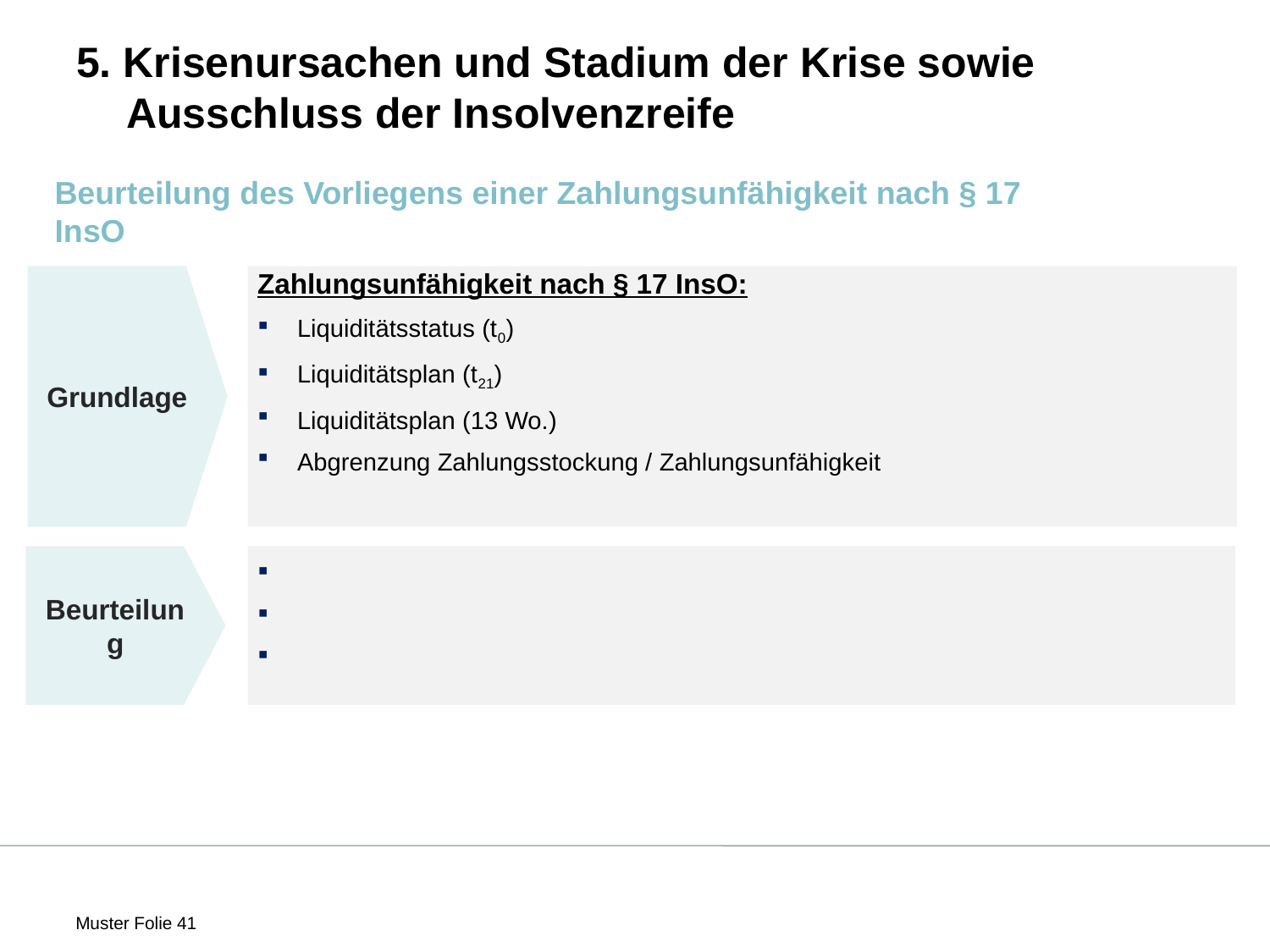

# 5. Krisenursachen und Stadium der Krise sowie Ausschluss der Insolvenzreife
Beurteilung des Vorliegens einer Zahlungsunfähigkeit nach § 17 InsO
Grundlage

Zahlungsunfähigkeit nach § 17 InsO:
Liquiditätsstatus (t0)
Liquiditätsplan (t21)
Liquiditätsplan (13 Wo.)
Abgrenzung Zahlungsstockung / Zahlungsunfähigkeit
Beurteilung

 Muster Folie 41